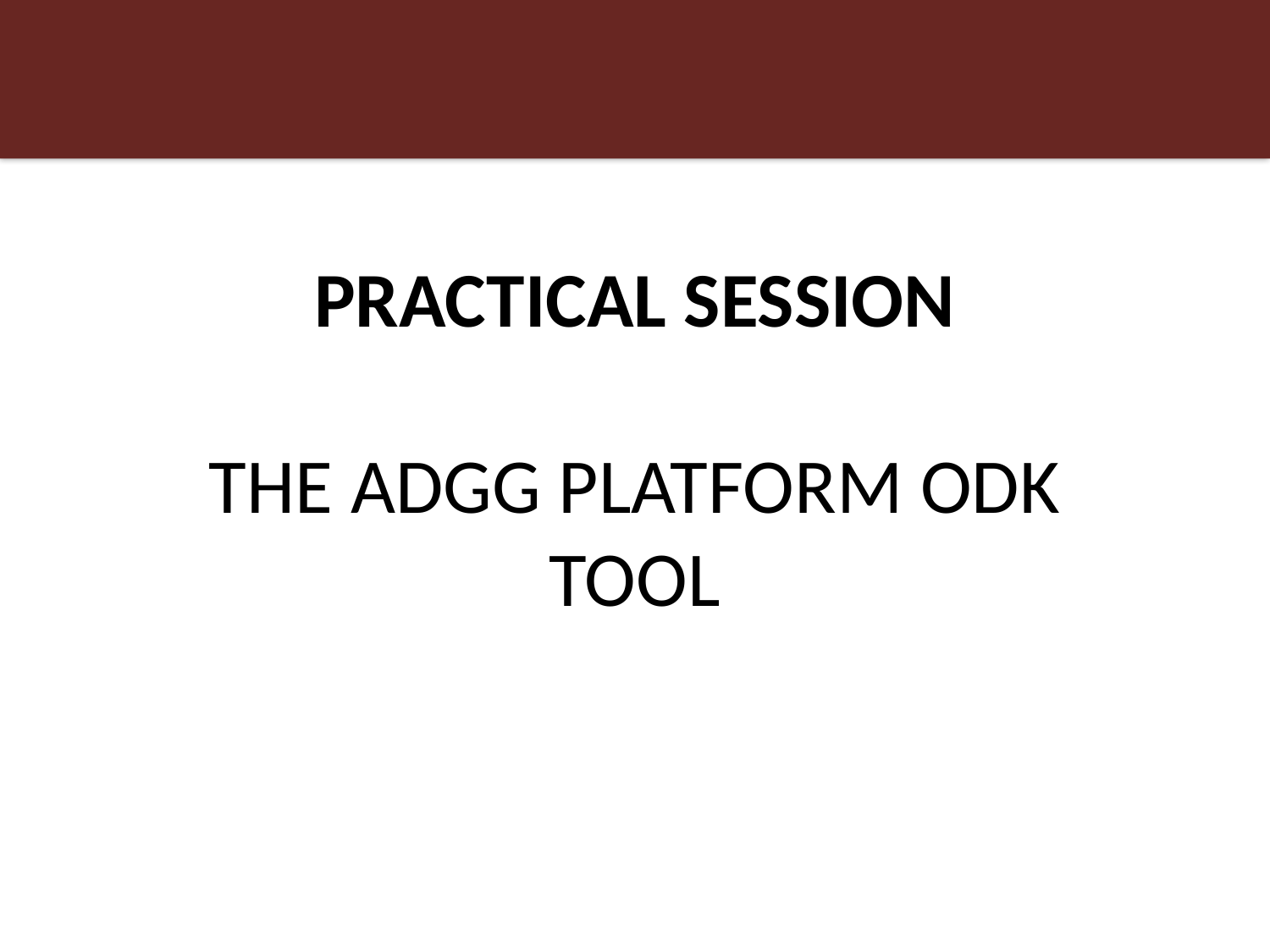

# PRACTICAL SESSION THE ADGG PLATFORM ODK TOOL